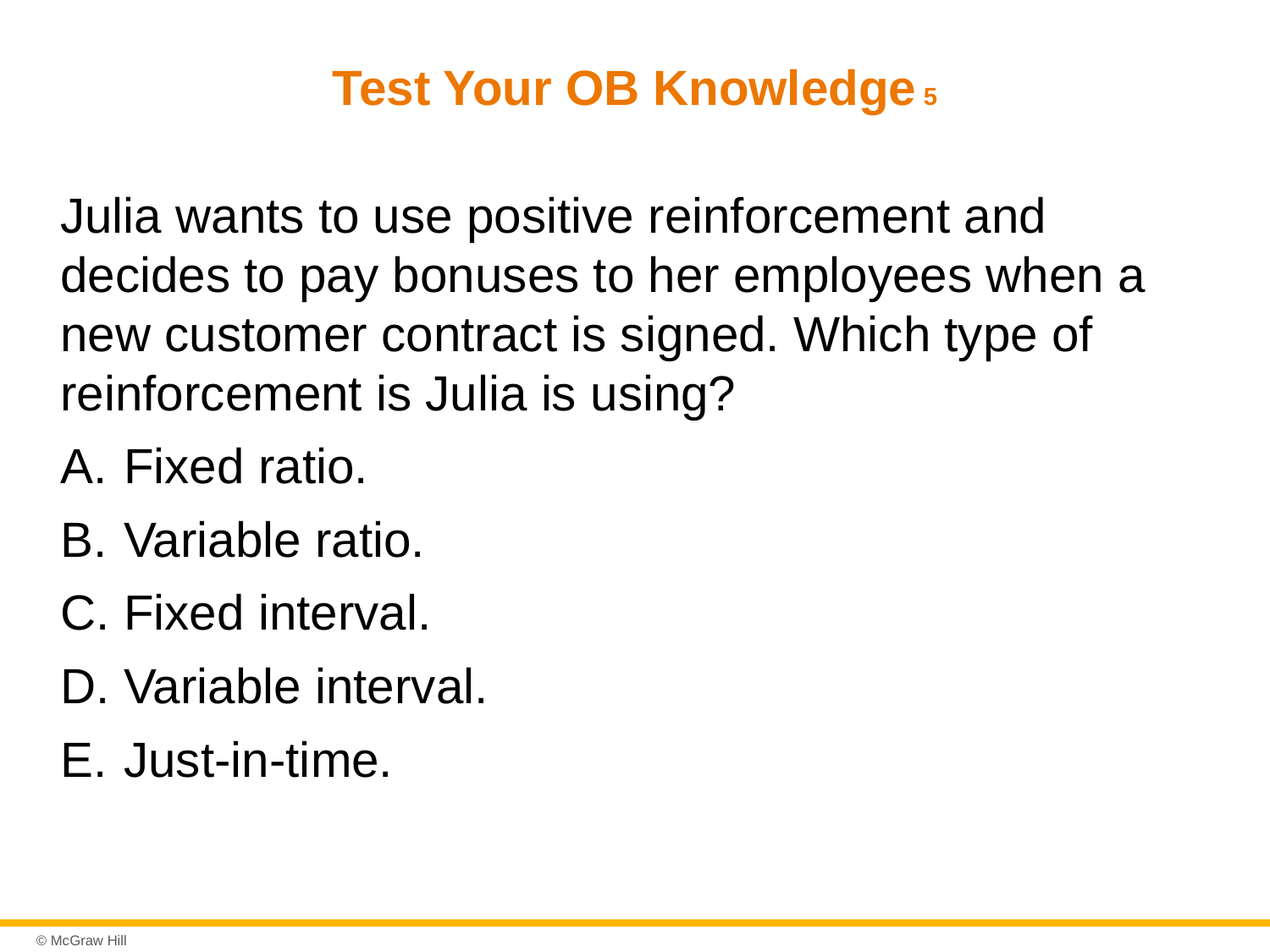

# Test Your OB Knowledge 5
Julia wants to use positive reinforcement and decides to pay bonuses to her employees when a new customer contract is signed. Which type of reinforcement is Julia is using?
Fixed ratio.
Variable ratio.
Fixed interval.
Variable interval.
Just-in-time.